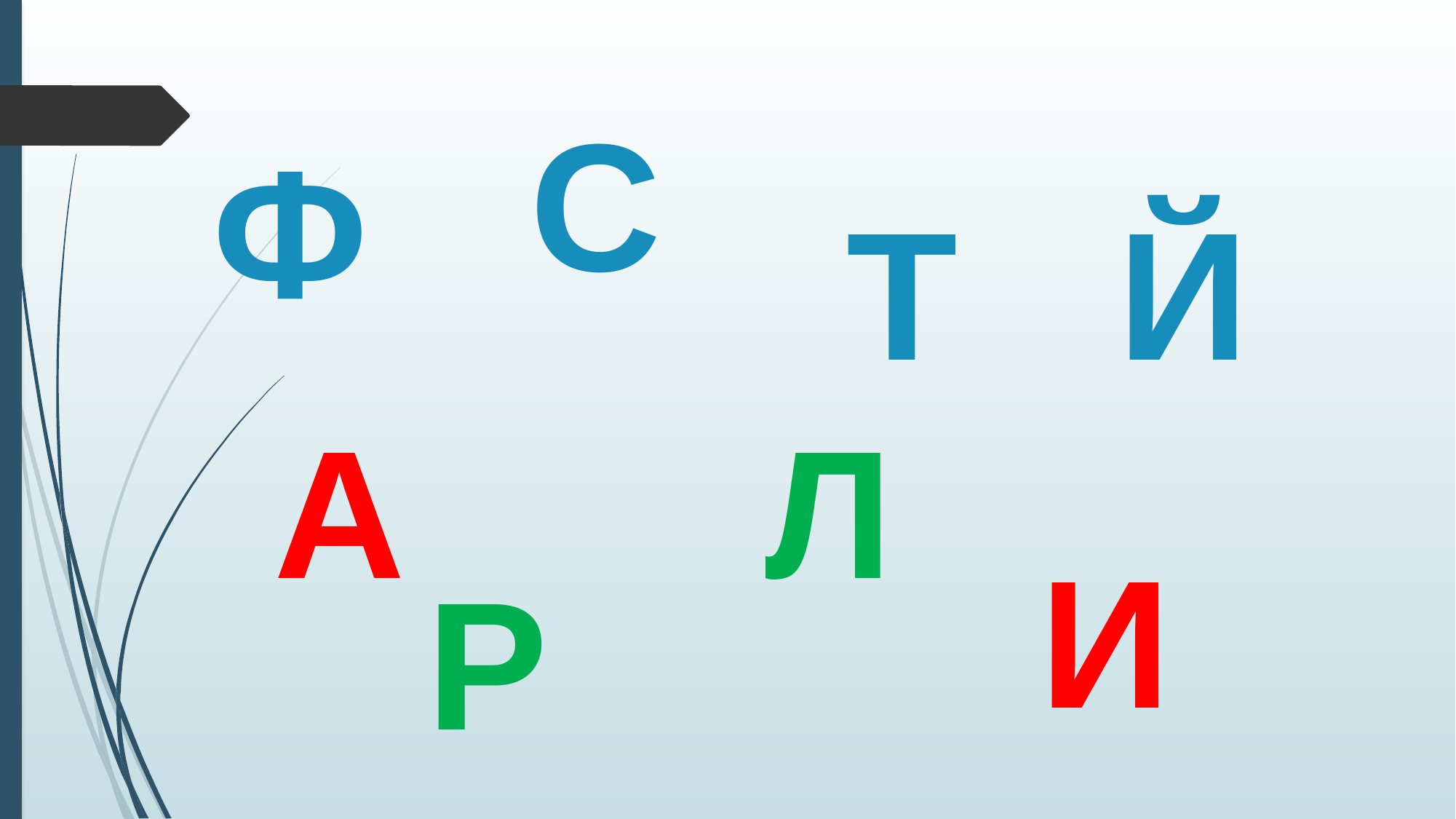

С
# Ф
Т
Й
А
Л
И
Р